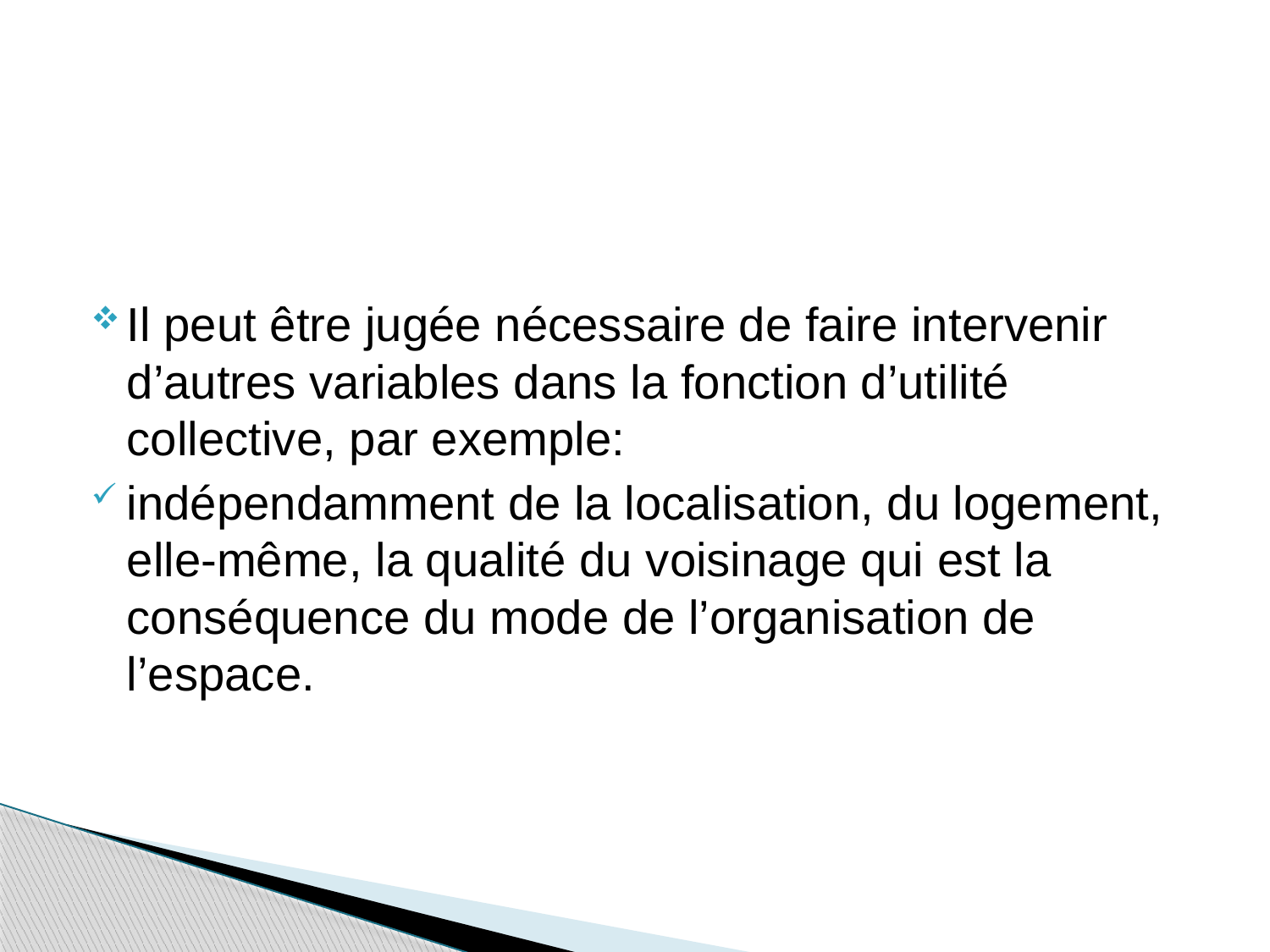

#
Il peut être jugée nécessaire de faire intervenir d’autres variables dans la fonction d’utilité collective, par exemple:
indépendamment de la localisation, du logement, elle-même, la qualité du voisinage qui est la conséquence du mode de l’organisation de l’espace.